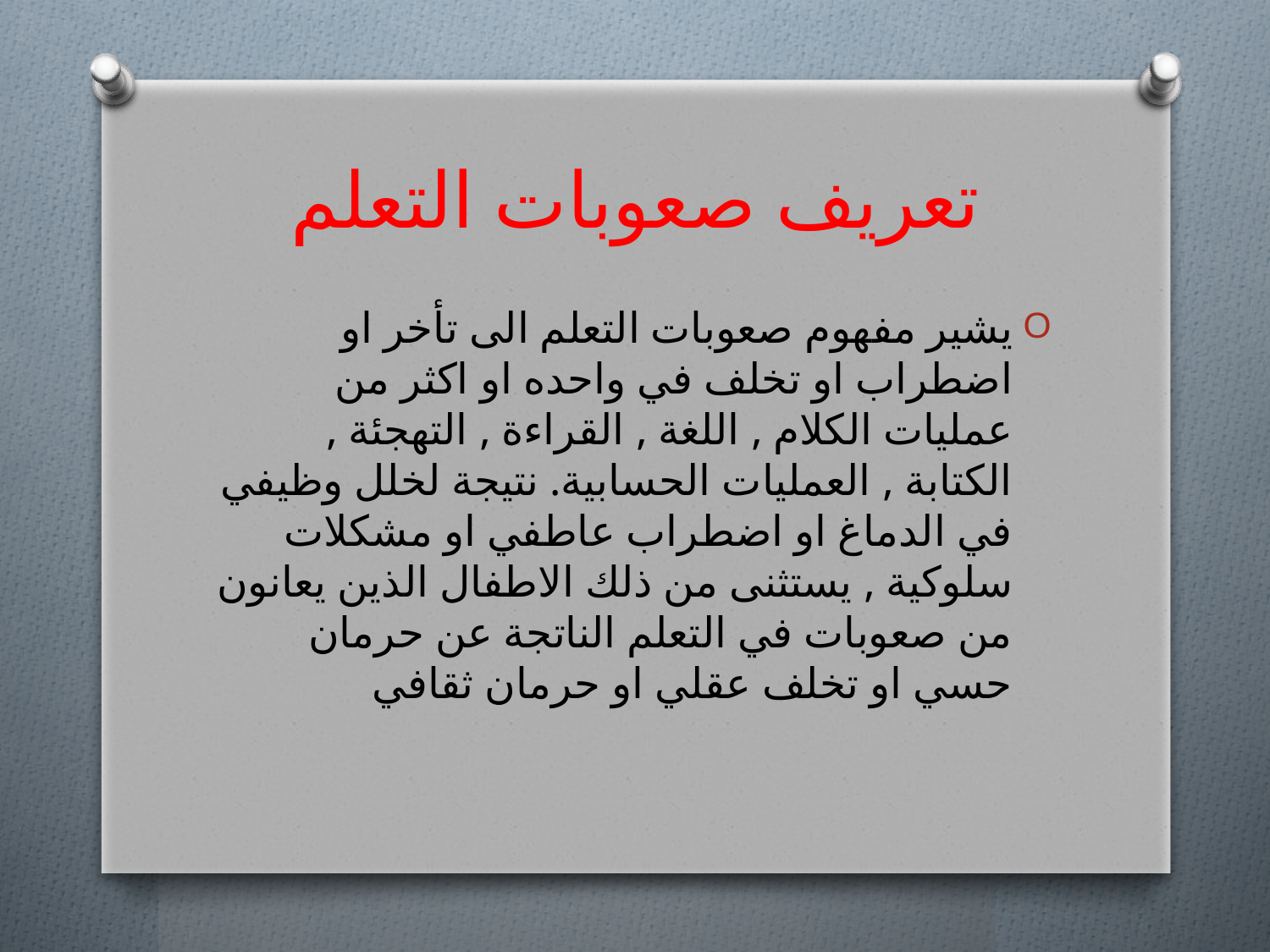

# تعريف صعوبات التعلم
يشير مفهوم صعوبات التعلم الى تأخر او اضطراب او تخلف في واحده او اكثر من عمليات الكلام , اللغة , القراءة , التهجئة , الكتابة , العمليات الحسابية. نتيجة لخلل وظيفي في الدماغ او اضطراب عاطفي او مشكلات سلوكية , يستثنى من ذلك الاطفال الذين يعانون من صعوبات في التعلم الناتجة عن حرمان حسي او تخلف عقلي او حرمان ثقافي